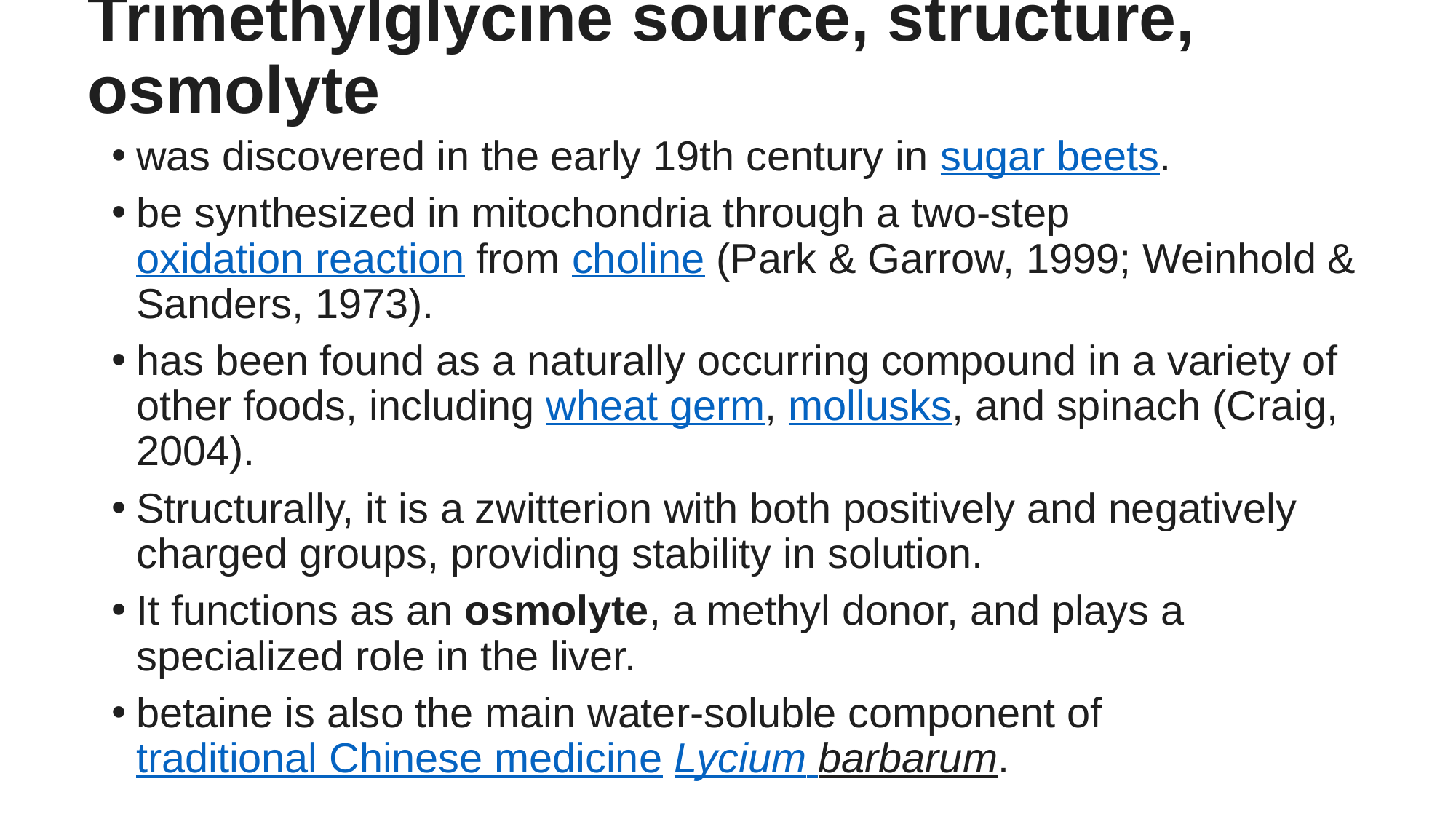

# Trimethylglycine source, structure, osmolyte
was discovered in the early 19th century in sugar beets.
be synthesized in mitochondria through a two-step oxidation reaction from choline (Park & Garrow, 1999; Weinhold & Sanders, 1973).
has been found as a naturally occurring compound in a variety of other foods, including wheat germ, mollusks, and spinach (Craig, 2004).
Structurally, it is a zwitterion with both positively and negatively charged groups, providing stability in solution.
It functions as an osmolyte, a methyl donor, and plays a specialized role in the liver.
betaine is also the main water-soluble component of traditional Chinese medicine Lycium barbarum.